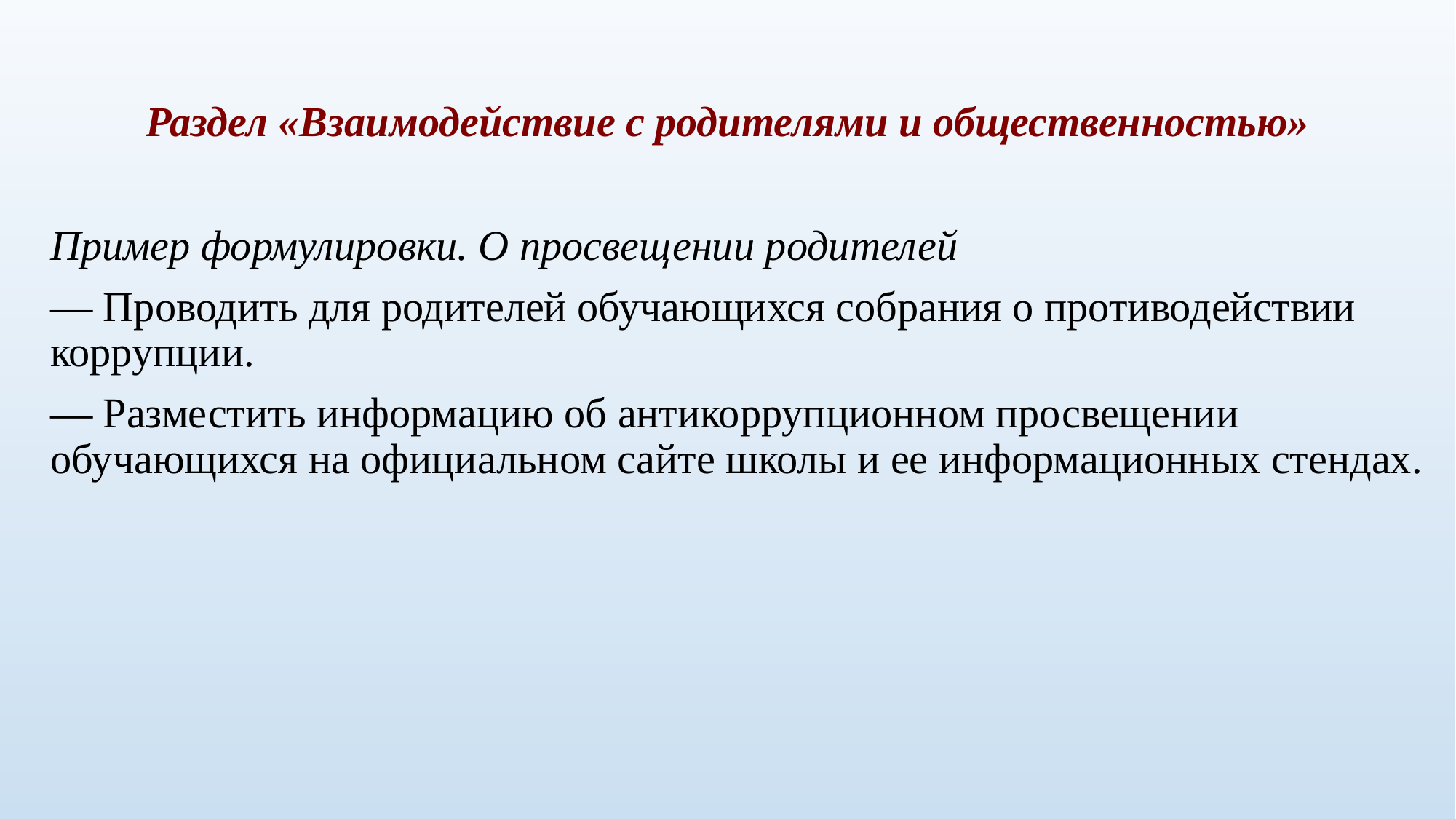

# Раздел «Взаимодействие с родителями и общественностью»
Пример формулировки. О просвещении родителей
— Проводить для родителей обучающихся собрания о противодействии коррупции.
— Разместить информацию об антикоррупционном просвещении обучающихся на официальном сайте школы и ее информационных стендах.